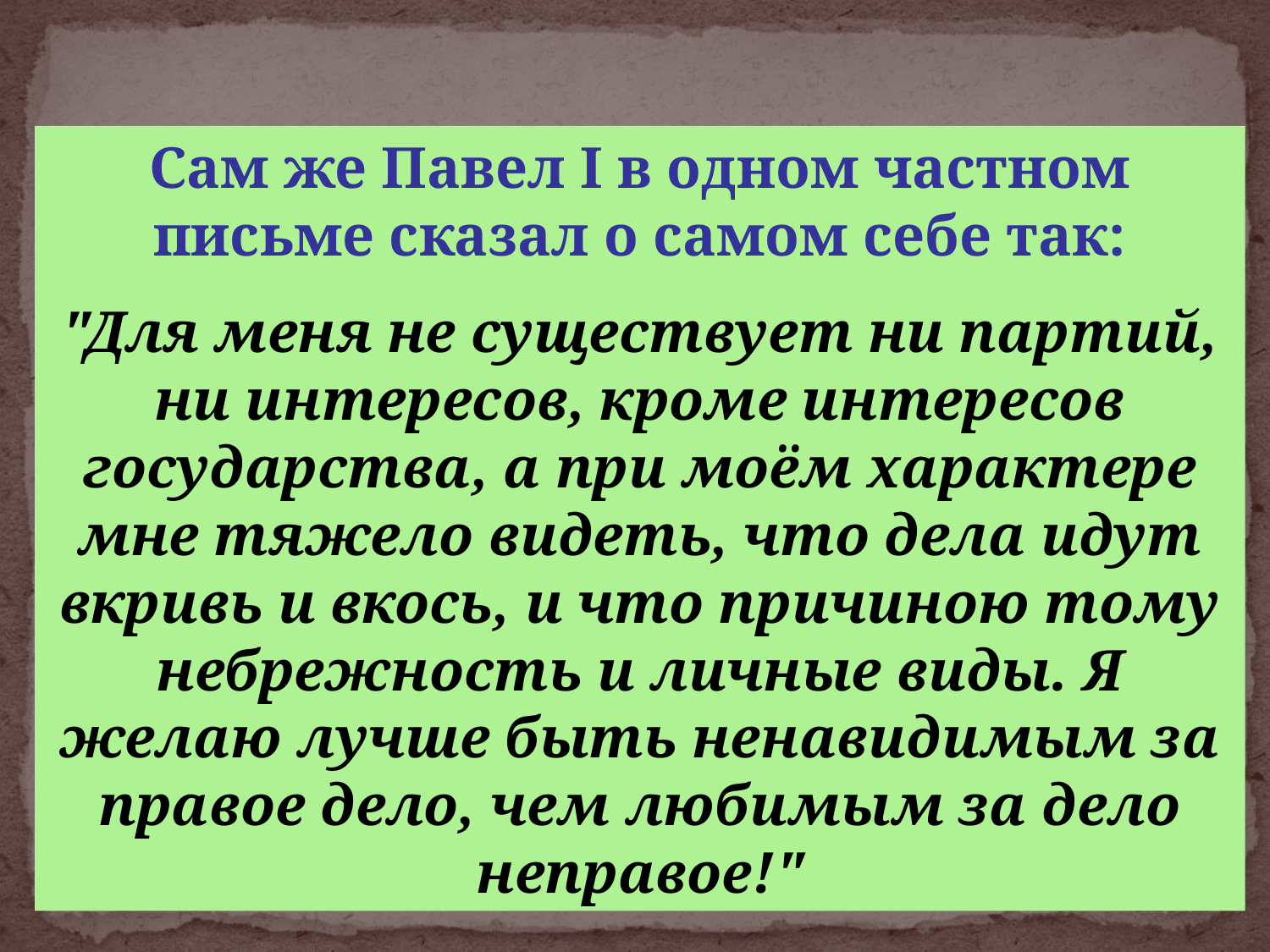

Сам же Павел I в одном частном письме сказал о самом себе так:
"Для меня не существует ни партий, ни интересов, кроме интересов государства, а при моём характере мне тяжело видеть, что дела идут вкривь и вкось, и что причиною тому небрежность и личные виды. Я желаю лучше быть ненавидимым за правое дело, чем любимым за дело неправое!"